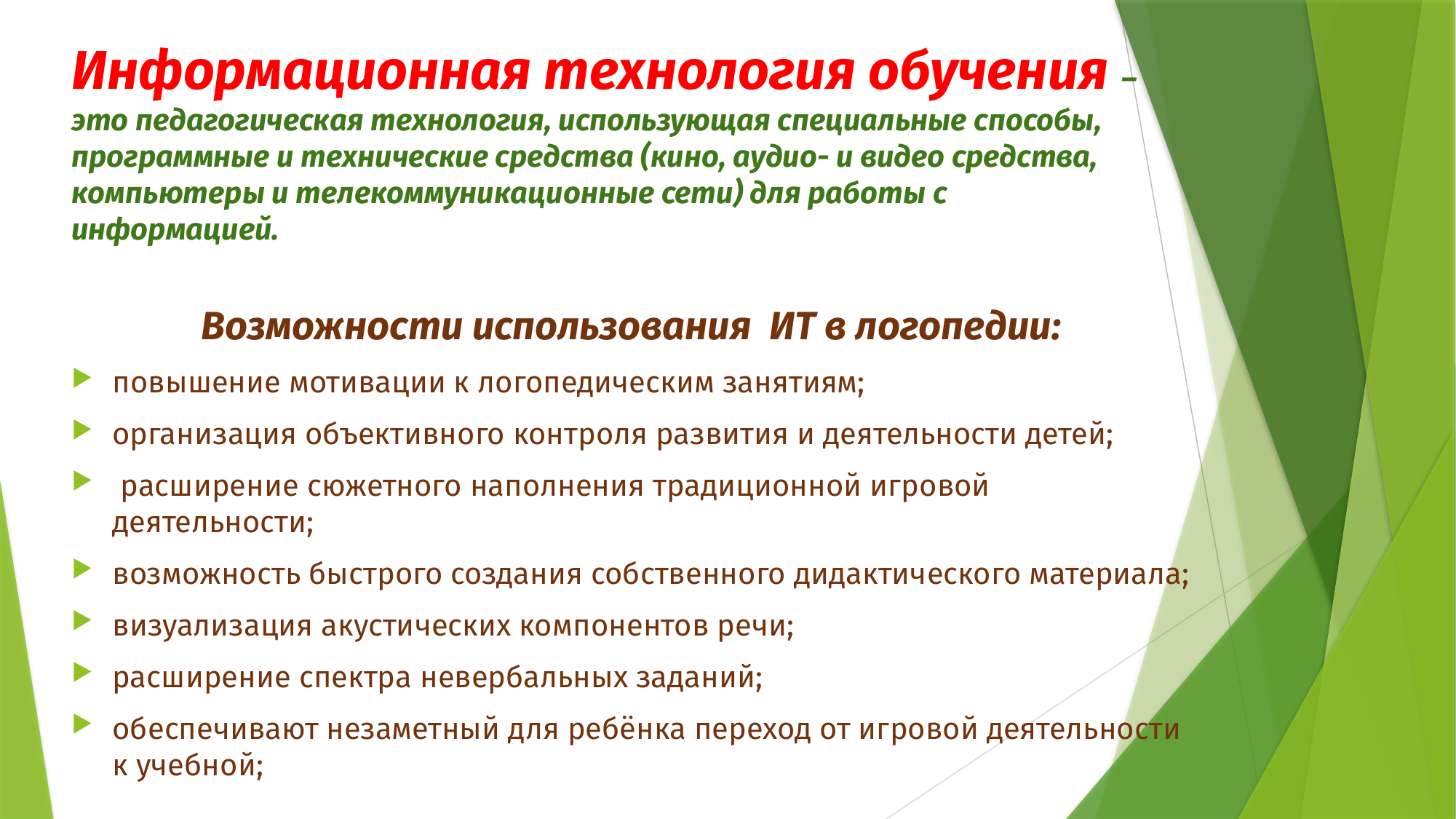

# Информационная технология обучения – это педагогическая технология, использующая специальные способы, программные и технические средства (кино, аудио- и видео средства, компьютеры и телекоммуникационные сети) для работы с информацией.
Возможности использования  ИТ в логопедии:
повышение мотивации к логопедическим занятиям;
организация объективного контроля развития и деятельности детей;
 расширение сюжетного наполнения традиционной игровой деятельности;
возможность быстрого создания собственного дидактического материала;
визуализация акустических компонентов речи;
расширение спектра невербальных заданий;
обеспечивают незаметный для ребёнка переход от игровой деятельности к учебной;